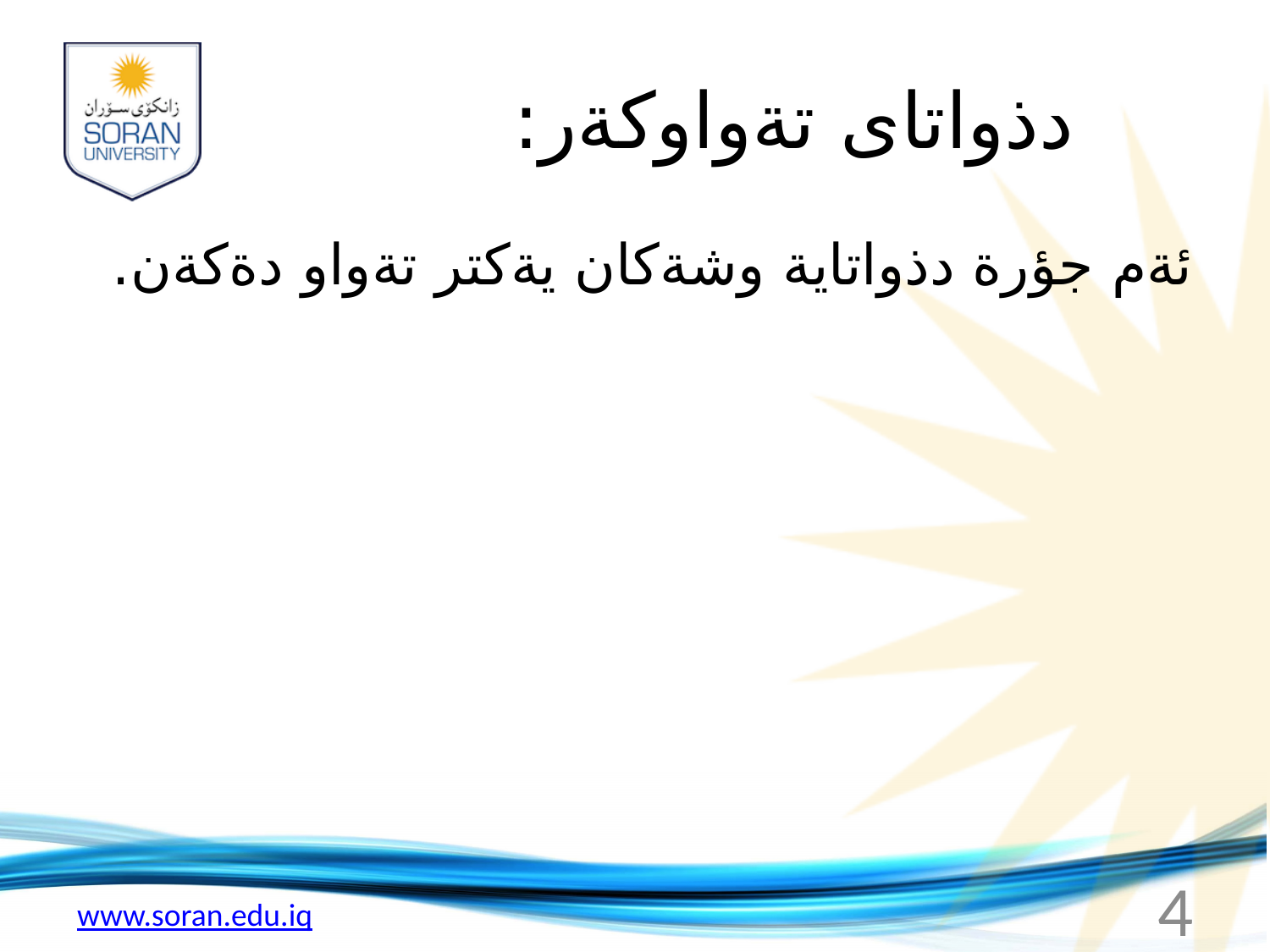

# دذواتاى تةواوكةر:
ئةم جؤرة دذواتاية وشةكان يةكتر تةواو دةكةن.
4